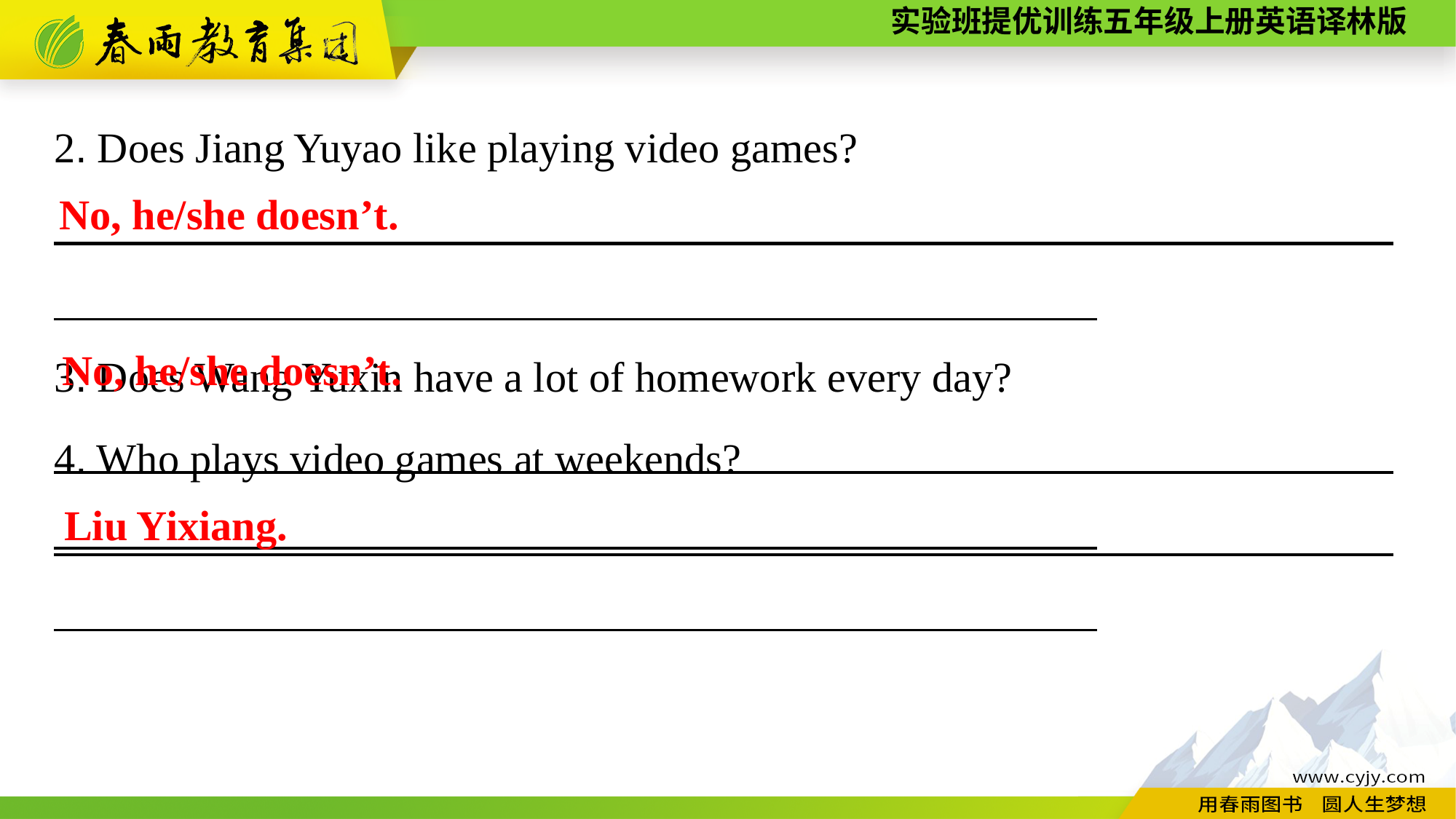

2. Does Jiang Yuyao like playing video games?
　　　　　　　_________________________________________________
3. Does Wang Yuxin have a lot of homework every day?
　　　　　　　_________________________________________________
No, he/she doesn’t.
No, he/she doesn’t.
4. Who plays video games at weekends?
　　　　　　　_________________________________________________
Liu Yixiang.